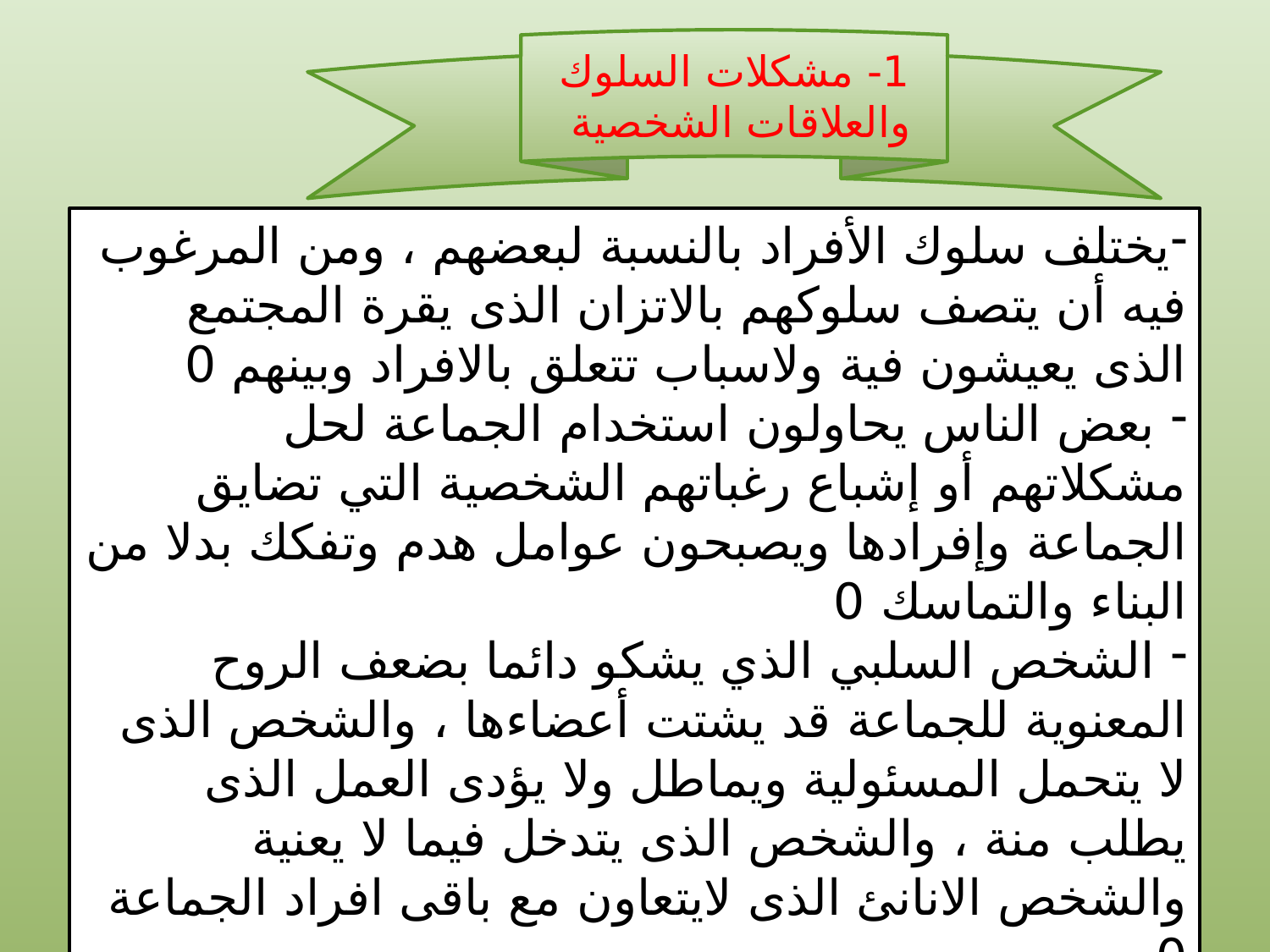

1- مشكلات السلوك والعلاقات الشخصية
يختلف سلوك الأفراد بالنسبة لبعضهم ، ومن المرغوب فيه أن يتصف سلوكهم بالاتزان الذى يقرة المجتمع الذى يعيشون فية ولاسباب تتعلق بالافراد وبينهم 0
 بعض الناس يحاولون استخدام الجماعة لحل مشكلاتهم أو إشباع رغباتهم الشخصية التي تضايق الجماعة وإفرادها ويصبحون عوامل هدم وتفكك بدلا من البناء والتماسك 0
 الشخص السلبي الذي يشكو دائما بضعف الروح المعنوية للجماعة قد يشتت أعضاءها ، والشخص الذى لا يتحمل المسئولية ويماطل ولا يؤدى العمل الذى يطلب منة ، والشخص الذى يتدخل فيما لا يعنية والشخص الانانئ الذى لايتعاون مع باقى افراد الجماعة 0